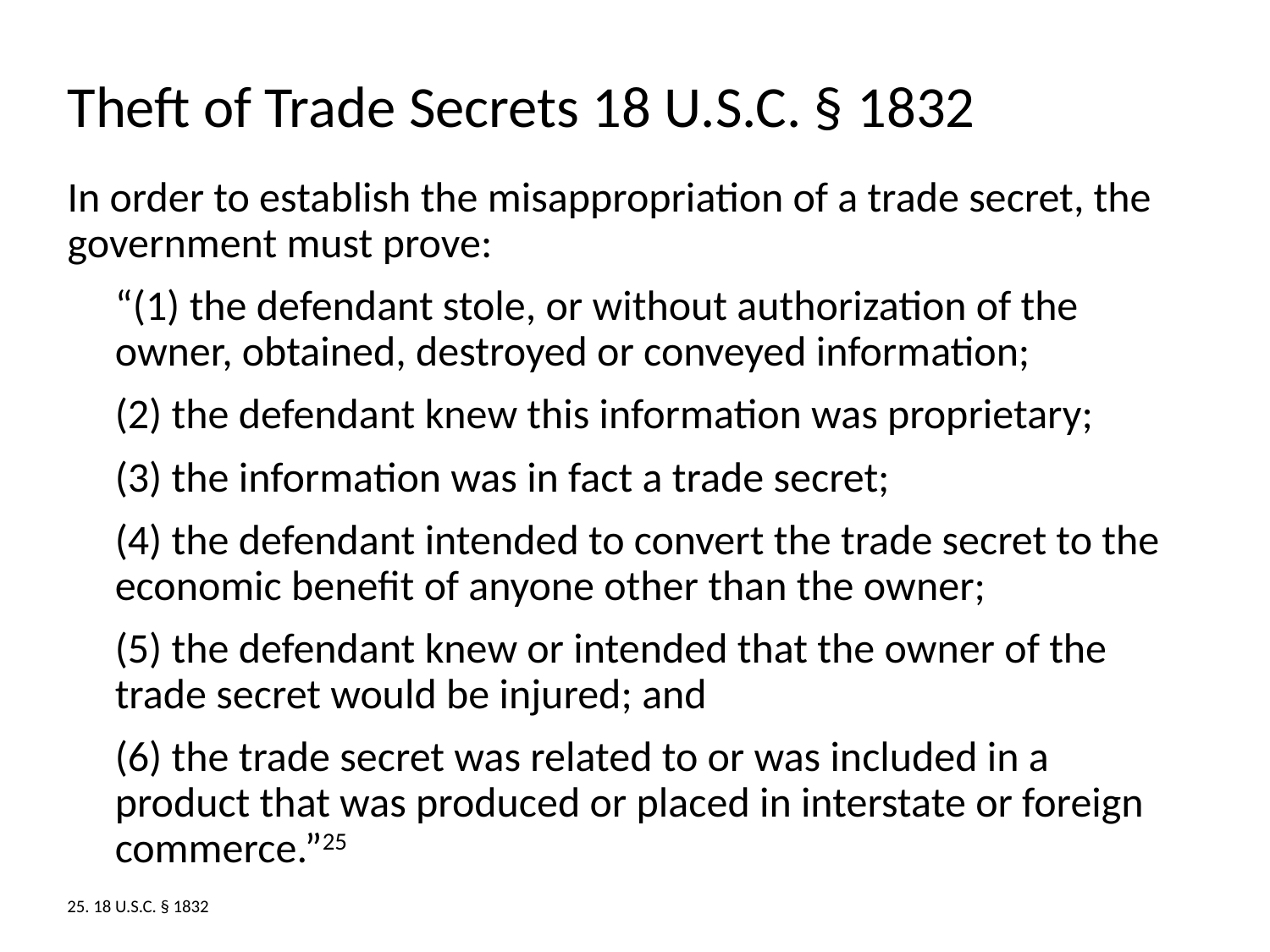

# Theft of Trade Secrets 18 U.S.C. § 1832
In order to establish the misappropriation of a trade secret, the government must prove:
“(1) the defendant stole, or without authorization of the owner, obtained, destroyed or conveyed information;
(2) the defendant knew this information was proprietary;
(3) the information was in fact a trade secret;
(4) the defendant intended to convert the trade secret to the economic benefit of anyone other than the owner;
(5) the defendant knew or intended that the owner of the trade secret would be injured; and
(6) the trade secret was related to or was included in a product that was produced or placed in interstate or foreign commerce.”25
25. 18 U.S.C. § 1832